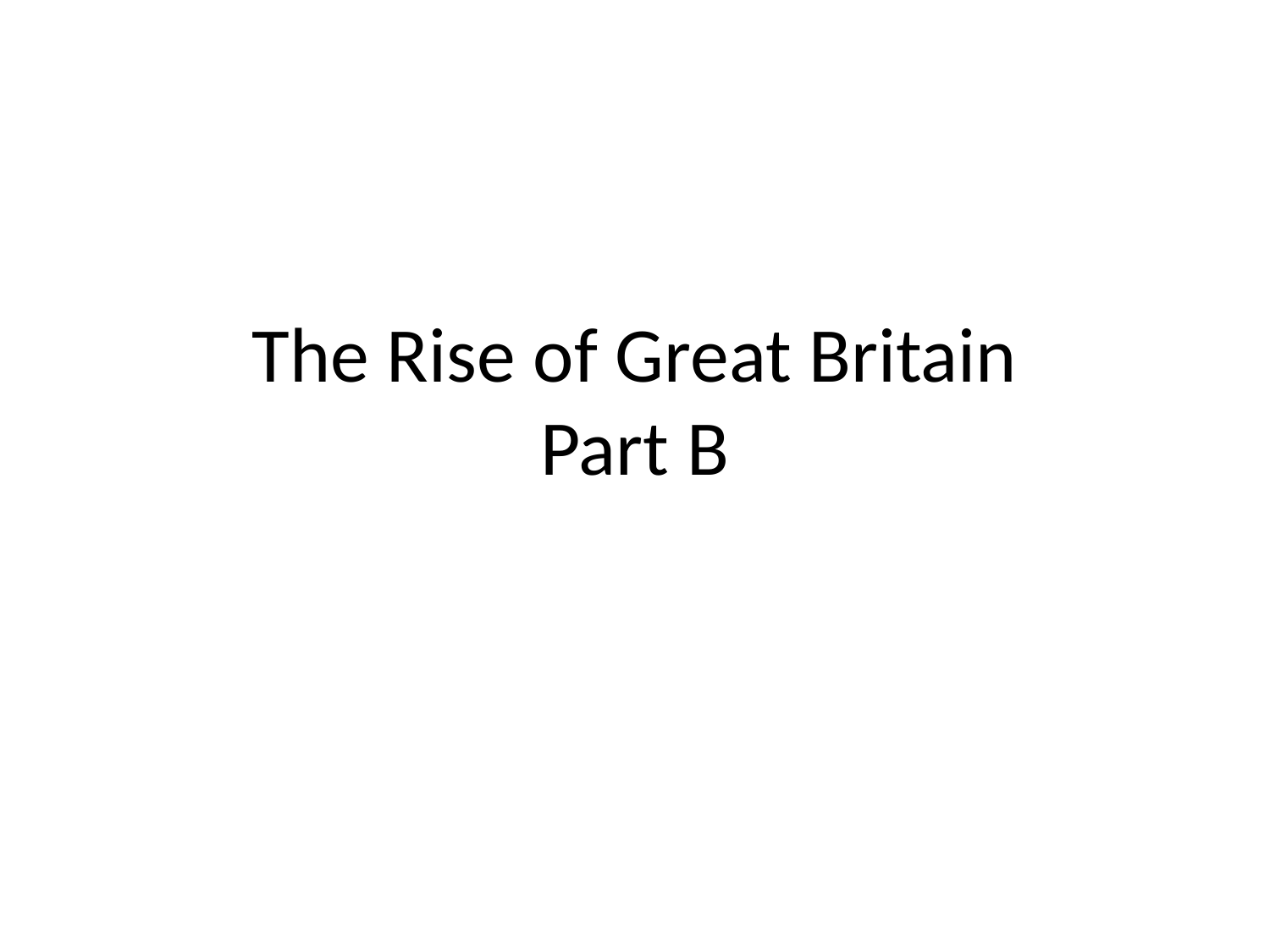

# The Rise of Great Britain Part B